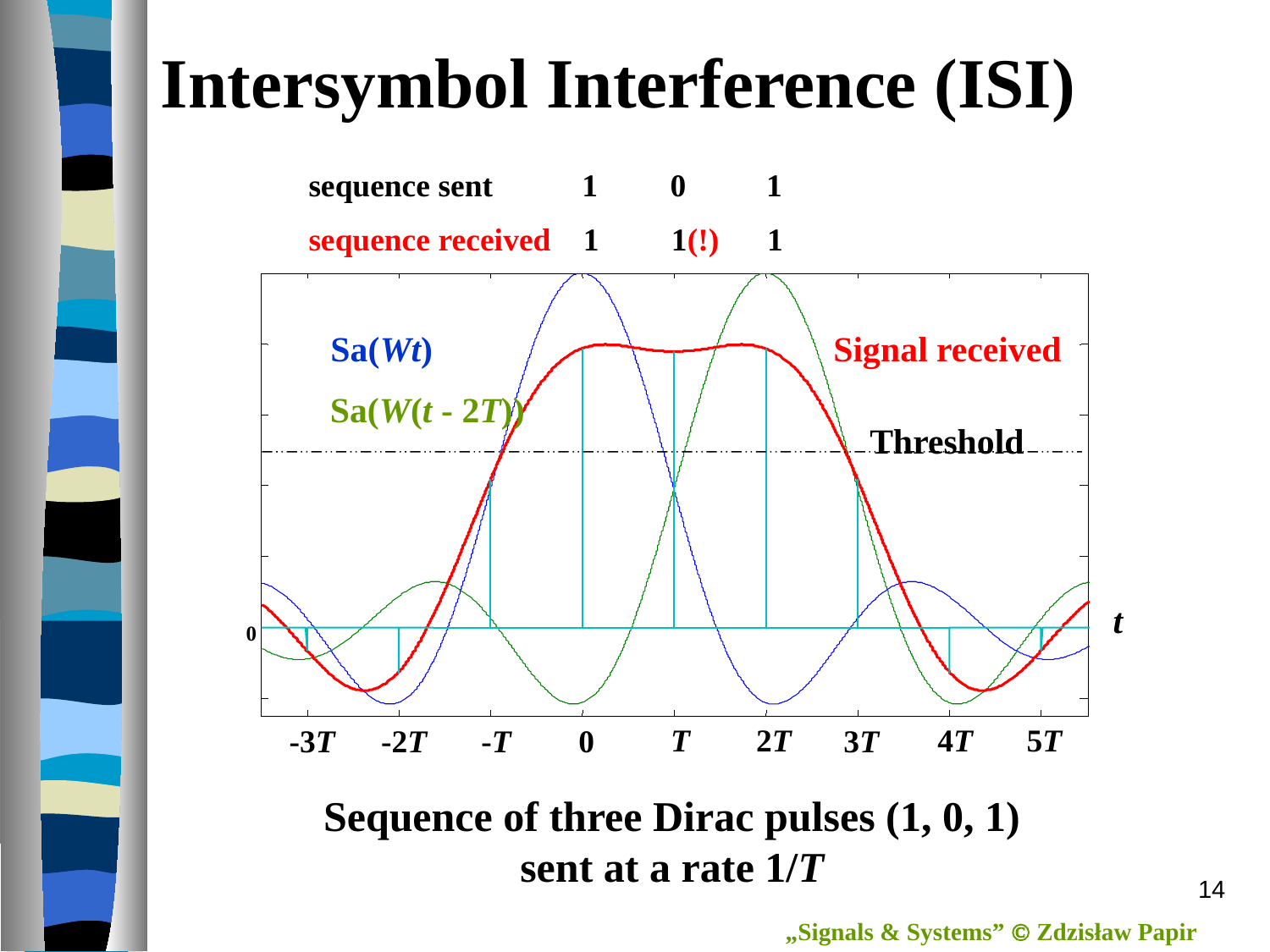

# Intersymbol Interference (ISI)
          sequence sent	         1         0          1
          sequence received    1         1(!)      1

Sa(Wt)
Signal received

Sa(W(t - 2T))

Threshold

t

0

5T
 T
2T
4T
-3T
-2T
-T
 0
3T
Sequence of three Dirac pulses (1, 0, 1)
sent at a rate 1/T
14
„Signals & Systems” © Zdzisław Papir